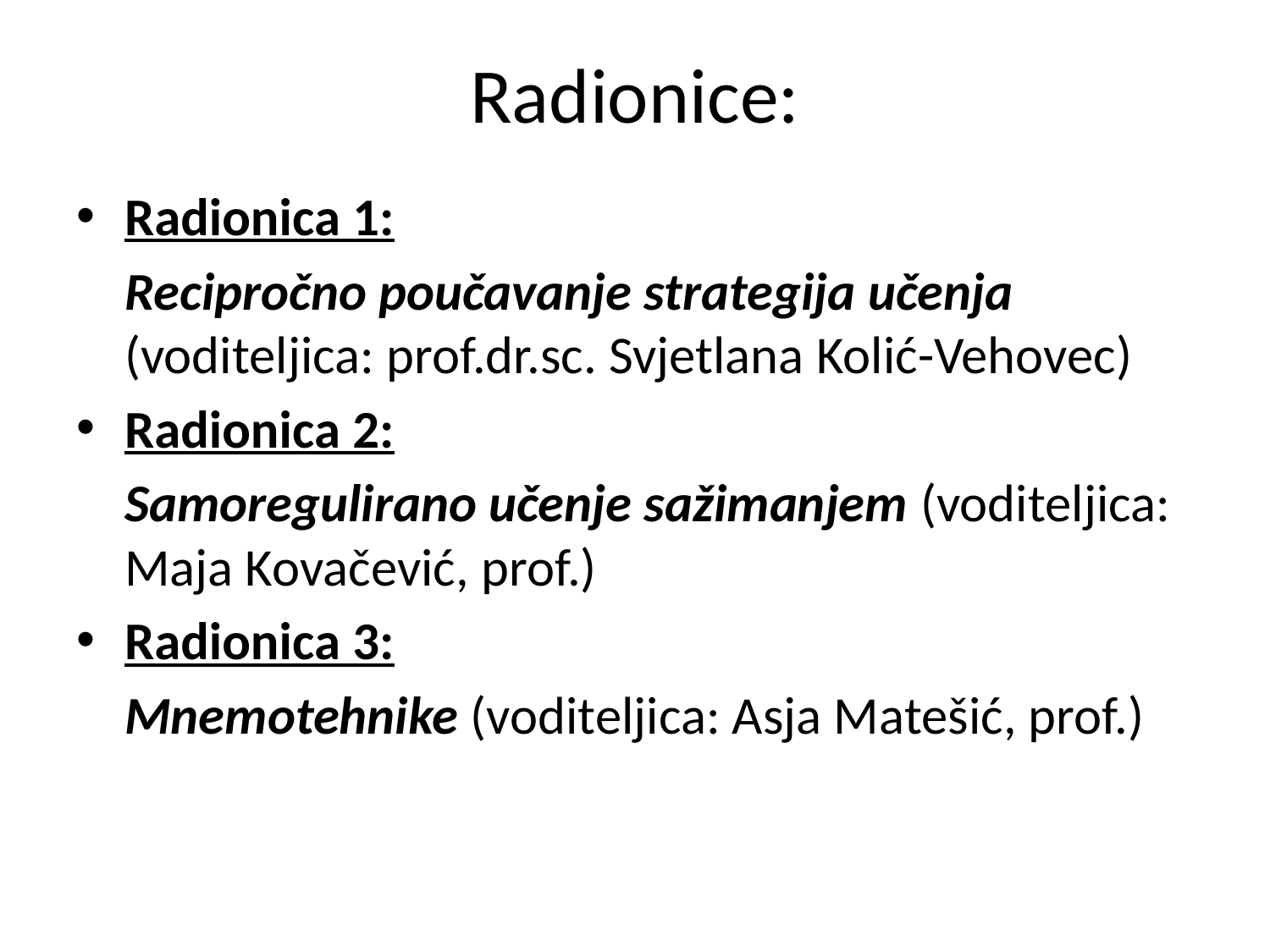

# Radionice:
Radionica 1:
    Recipročno poučavanje strategija učenja  (voditeljica: prof.dr.sc. Svjetlana Kolić-Vehovec)
Radionica 2:
    Samoregulirano učenje sažimanjem (voditeljica: Maja Kovačević, prof.)
Radionica 3:
    Mnemotehnike (voditeljica: Asja Matešić, prof.)